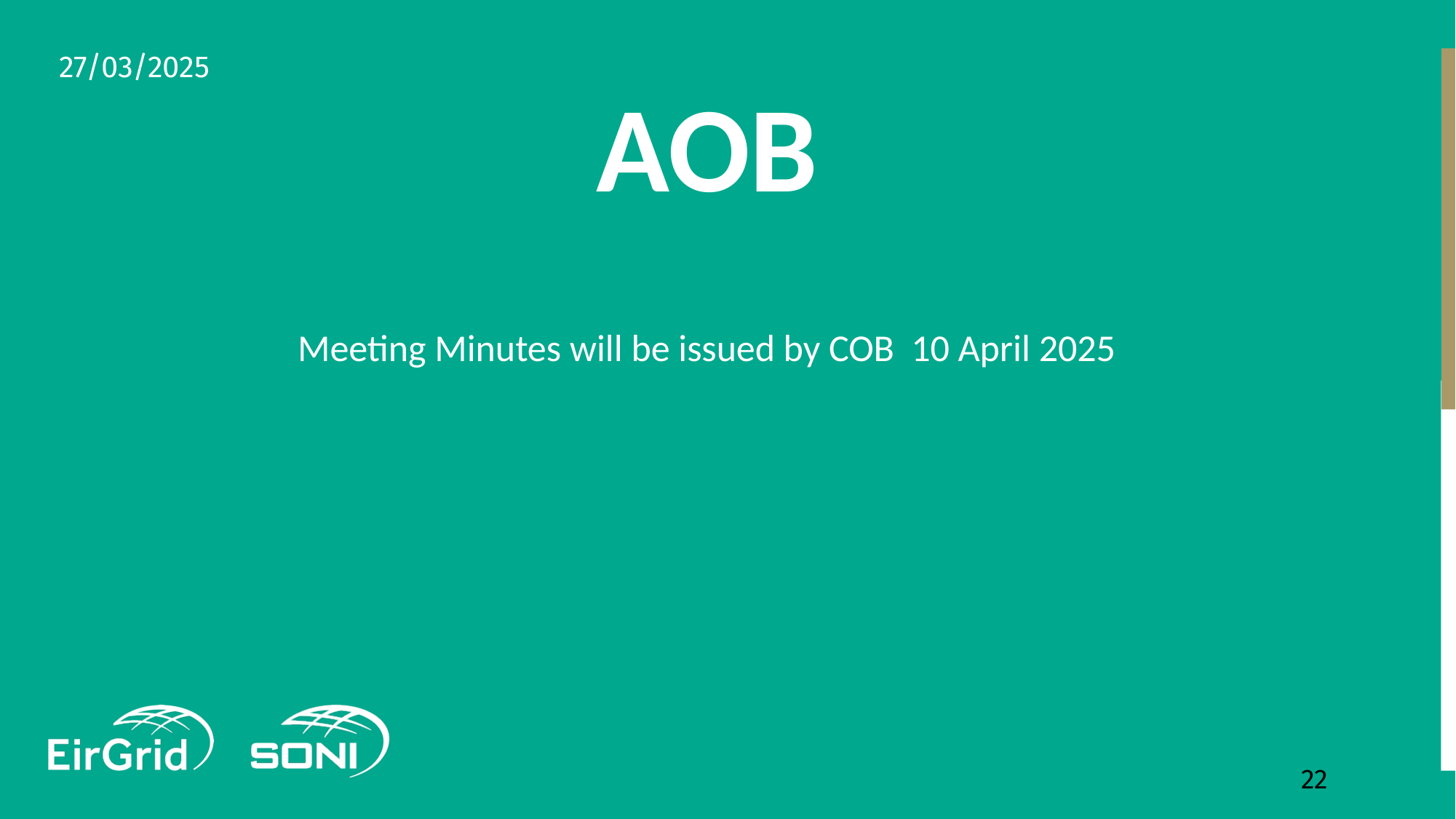

27/03/2025
# AOB

Meeting Minutes will be issued by COB  10 April 2025

22